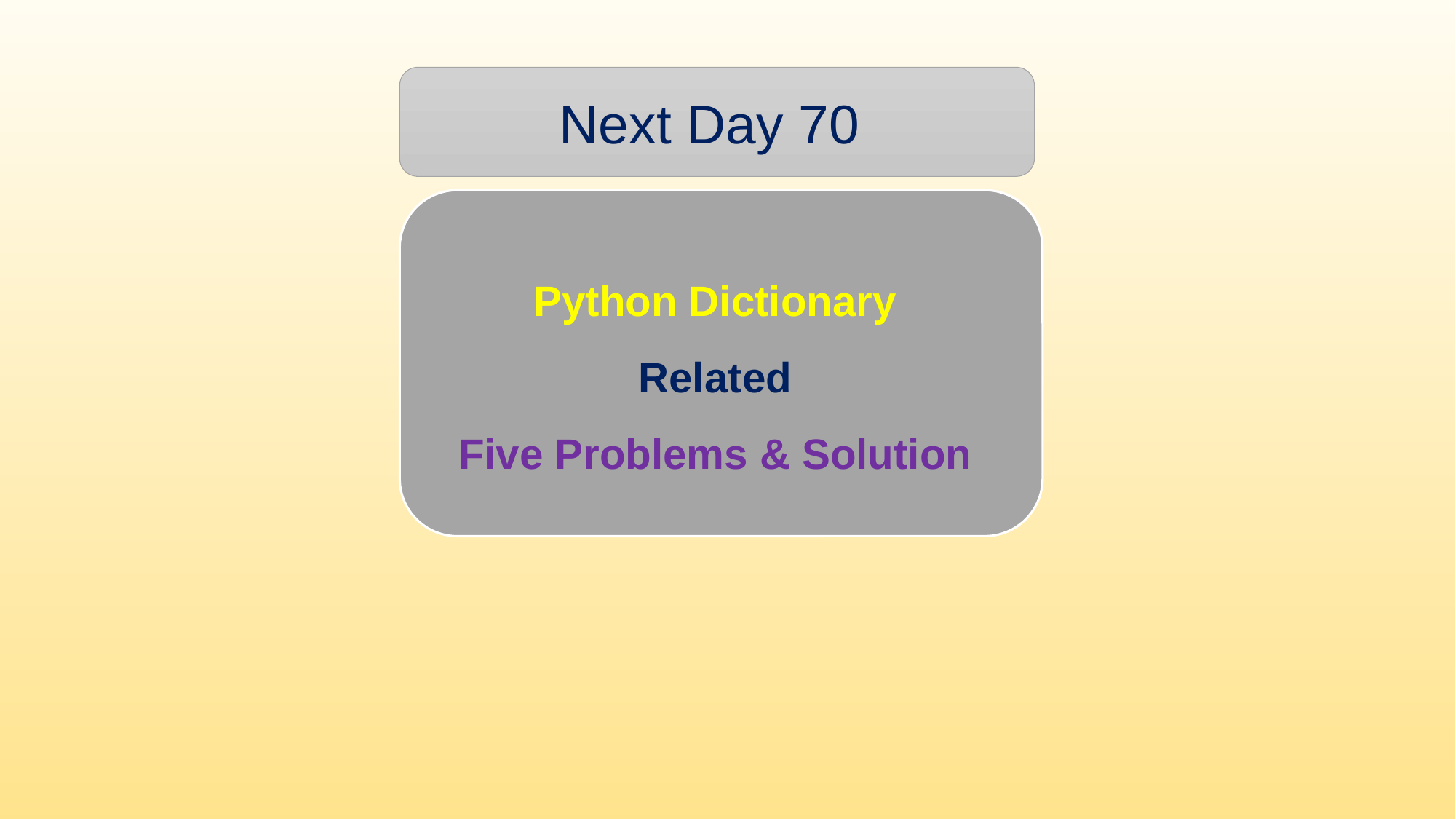

Next Day 70
Python Dictionary
Related
Five Problems & Solution